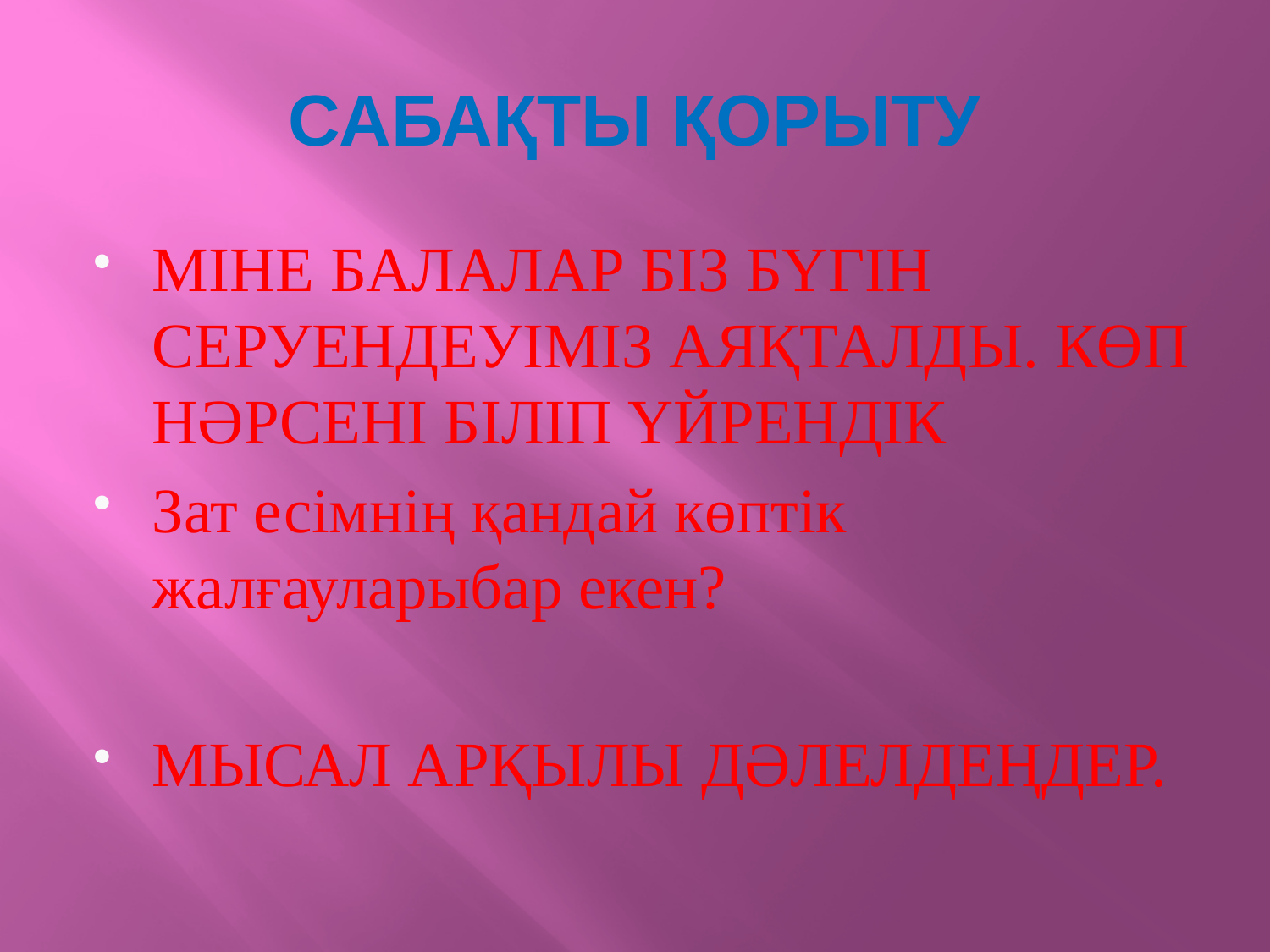

# САБАҚТЫ ҚОРЫТУ
МІНЕ БАЛАЛАР БІЗ БҮГІН СЕРУЕНДЕУІМІЗ АЯҚТАЛДЫ. КӨП НӘРСЕНІ БІЛІП ҮЙРЕНДІК
Зат есімнің қандай көптік жалғауларыбар екен?

МЫСАЛ АРҚЫЛЫ ДӘЛЕЛДЕҢДЕР.